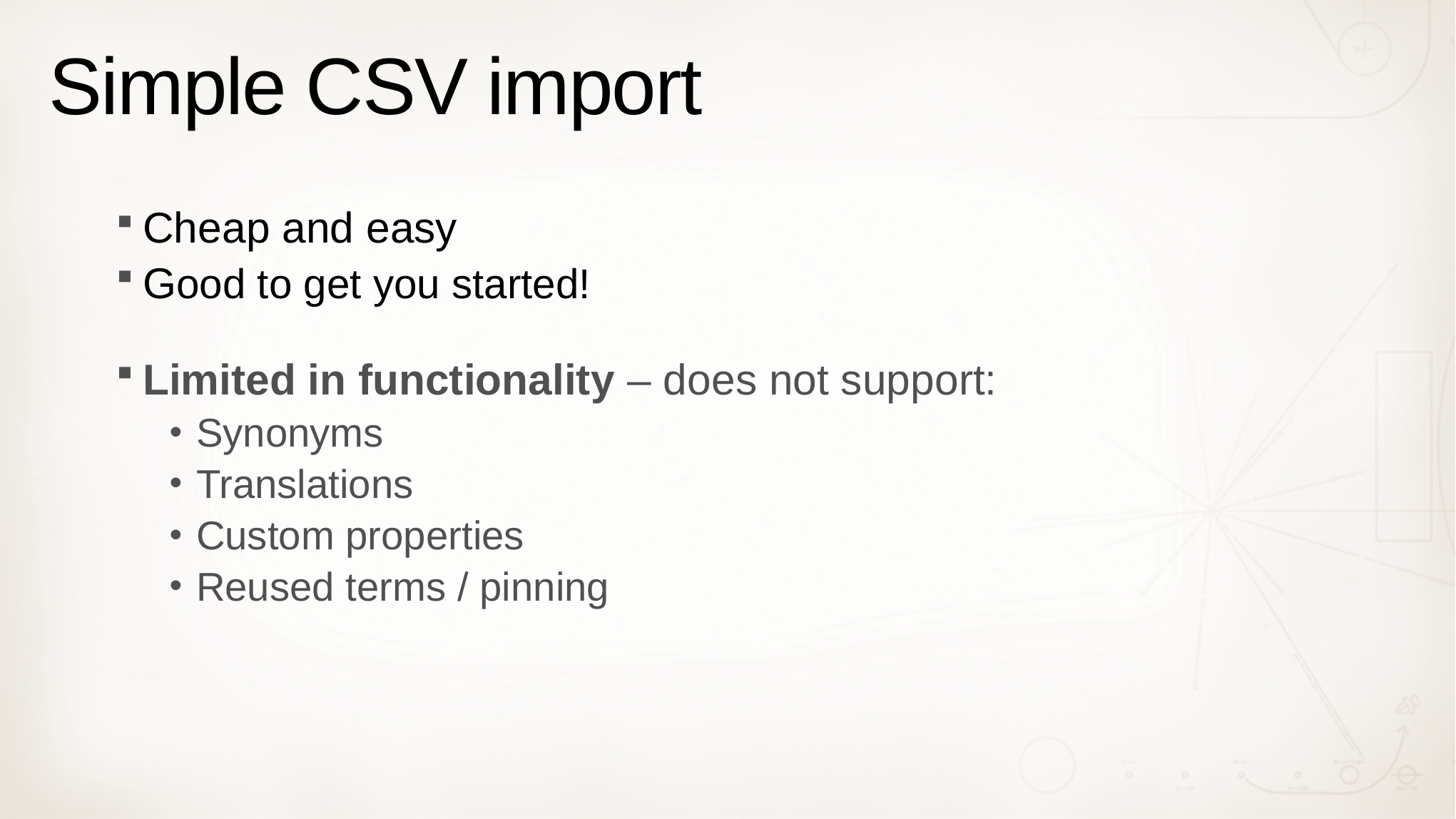

# Simple CSV import
Cheap and easy
Good to get you started!
Limited in functionality – does not support:
Synonyms
Translations
Custom properties
Reused terms / pinning